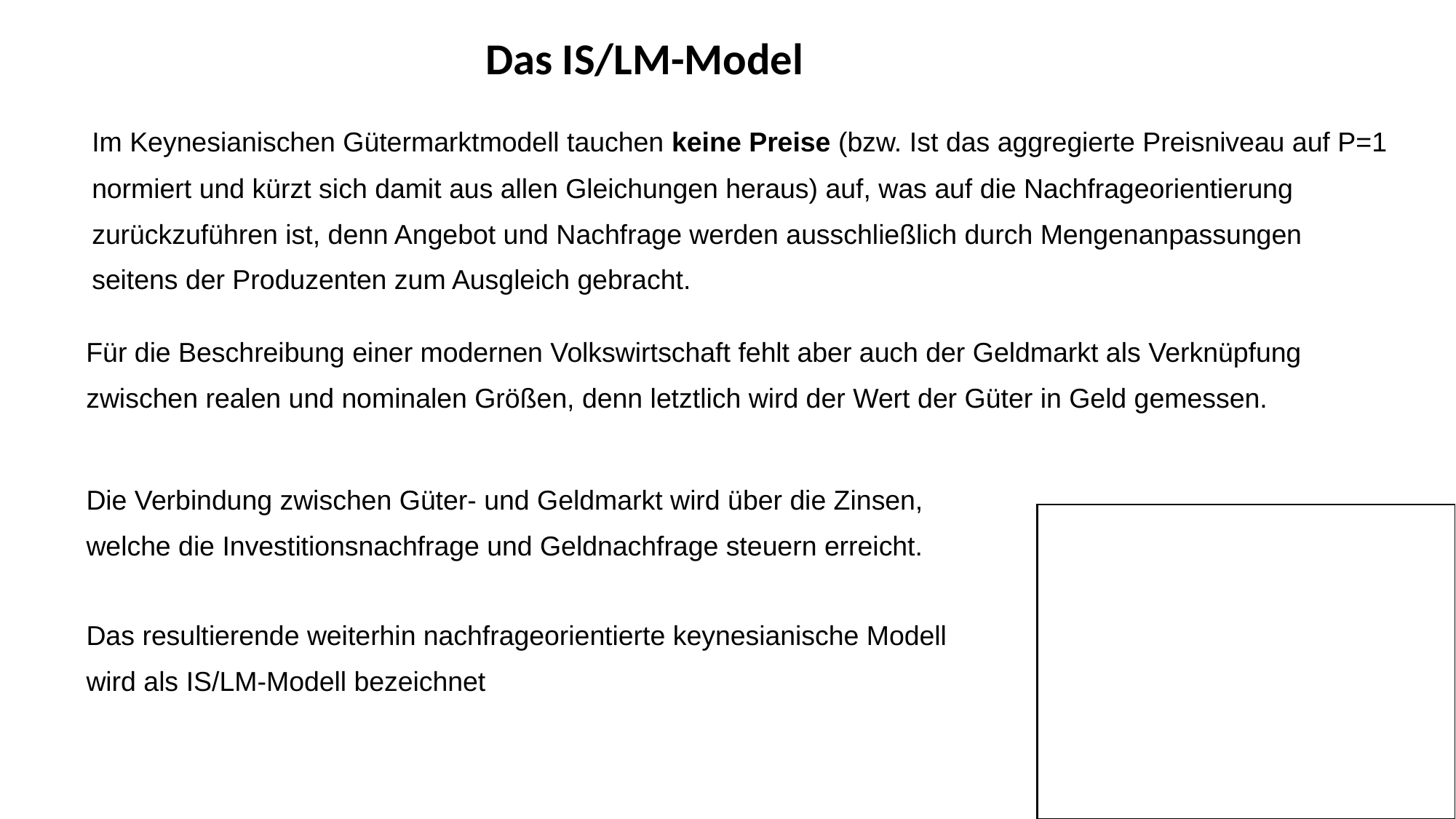

Das IS/LM-Model
Im Keynesianischen Gütermarktmodell tauchen keine Preise (bzw. Ist das aggregierte Preisniveau auf P=1 normiert und kürzt sich damit aus allen Gleichungen heraus) auf, was auf die Nachfrageorientierung zurückzuführen ist, denn Angebot und Nachfrage werden ausschließlich durch Mengenanpassungen seitens der Produzenten zum Ausgleich gebracht.

Für die Beschreibung einer modernen Volkswirtschaft fehlt aber auch der Geldmarkt als Verknüpfung zwischen realen und nominalen Größen, denn letztlich wird der Wert der Güter in Geld gemessen.
Die Verbindung zwischen Güter- und Geldmarkt wird über die Zinsen, welche die Investitionsnachfrage und Geldnachfrage steuern erreicht.

Das resultierende weiterhin nachfrageorientierte keynesianische Modell wird als IS/LM-Modell bezeichnet